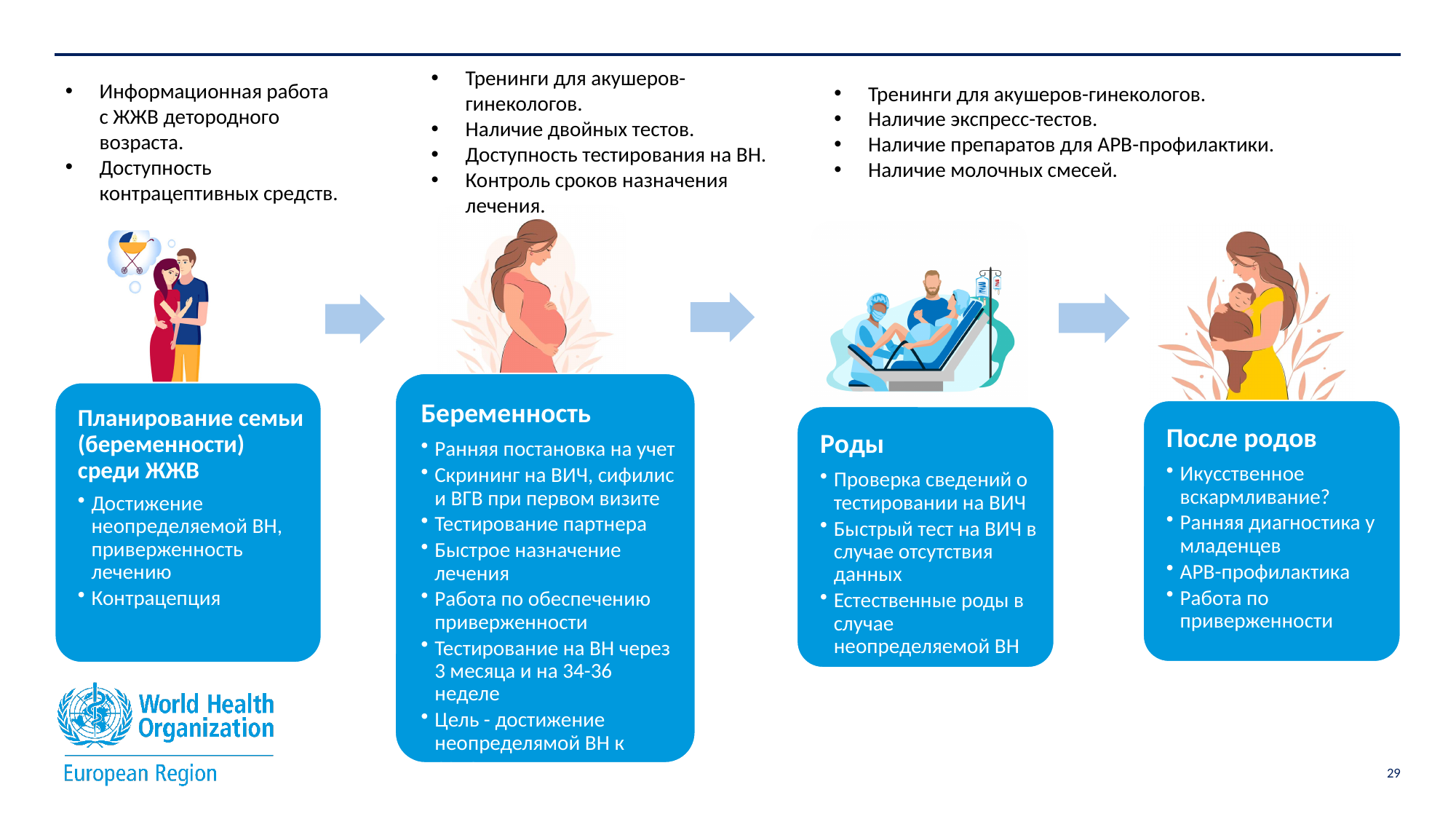

Тренинги для акушеров-гинекологов.
Наличие двойных тестов.
Доступность тестирования на ВН.
Контроль сроков назначения лечения.
Информационная работа с ЖЖВ детородного возраста.
Доступность контрацептивных средств.
Тренинги для акушеров-гинекологов.
Наличие экспресс-тестов.
Наличие препаратов для АРВ-профилактики.
Наличие молочных смесей.
Планирование семьи (беременности) среди ЖЖВ
Достижение неопределяемой ВН, приверженность лечению
Контрацепция

Беременность
Ранняя постановка на учет
Скрининг на ВИЧ, сифилис и ВГВ при первом визите
Тестирование партнера
Быстрое назначение лечения
Работа по обеспечению приверженности
Тестирование на ВН через 3 месяца и на 34-36 неделе
Цель - достижение неопределямой ВН к родам

Роды
Проверка сведений о тестировании на ВИЧ
Быстрый тест на ВИЧ в случае отсутствия данных
Естественные роды в случае неопределяемой ВН

После родов
Икусственное вскармливание?
Ранняя диагностика у младенцев
АРВ-профилактика
Работа по приверженности
29